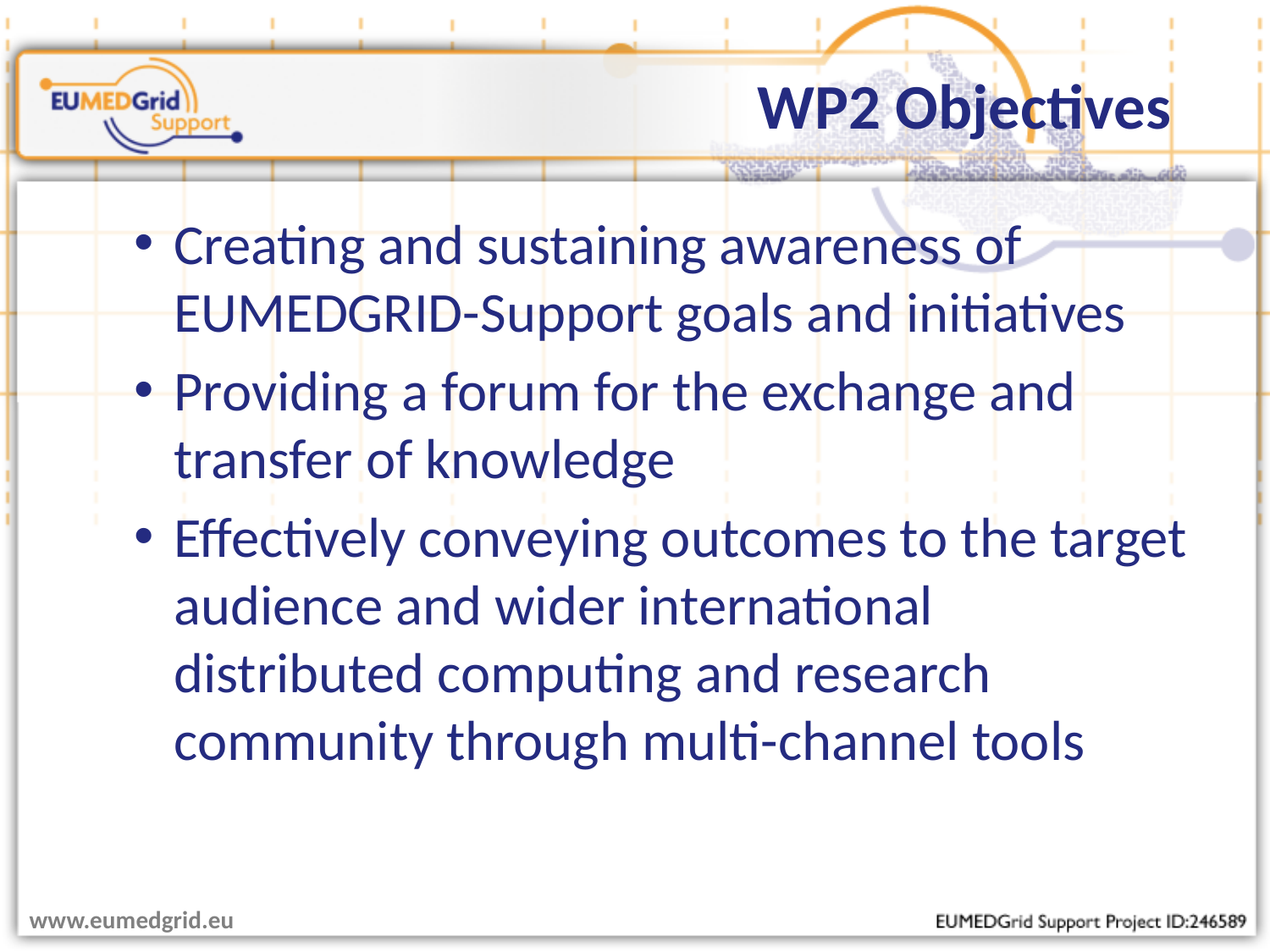

# WP2 Objectives
Creating and sustaining awareness of EUMEDGRID-Support goals and initiatives
Providing a forum for the exchange and transfer of knowledge
Effectively conveying outcomes to the target audience and wider international distributed computing and research community through multi-channel tools

www.eumedgrid.eu